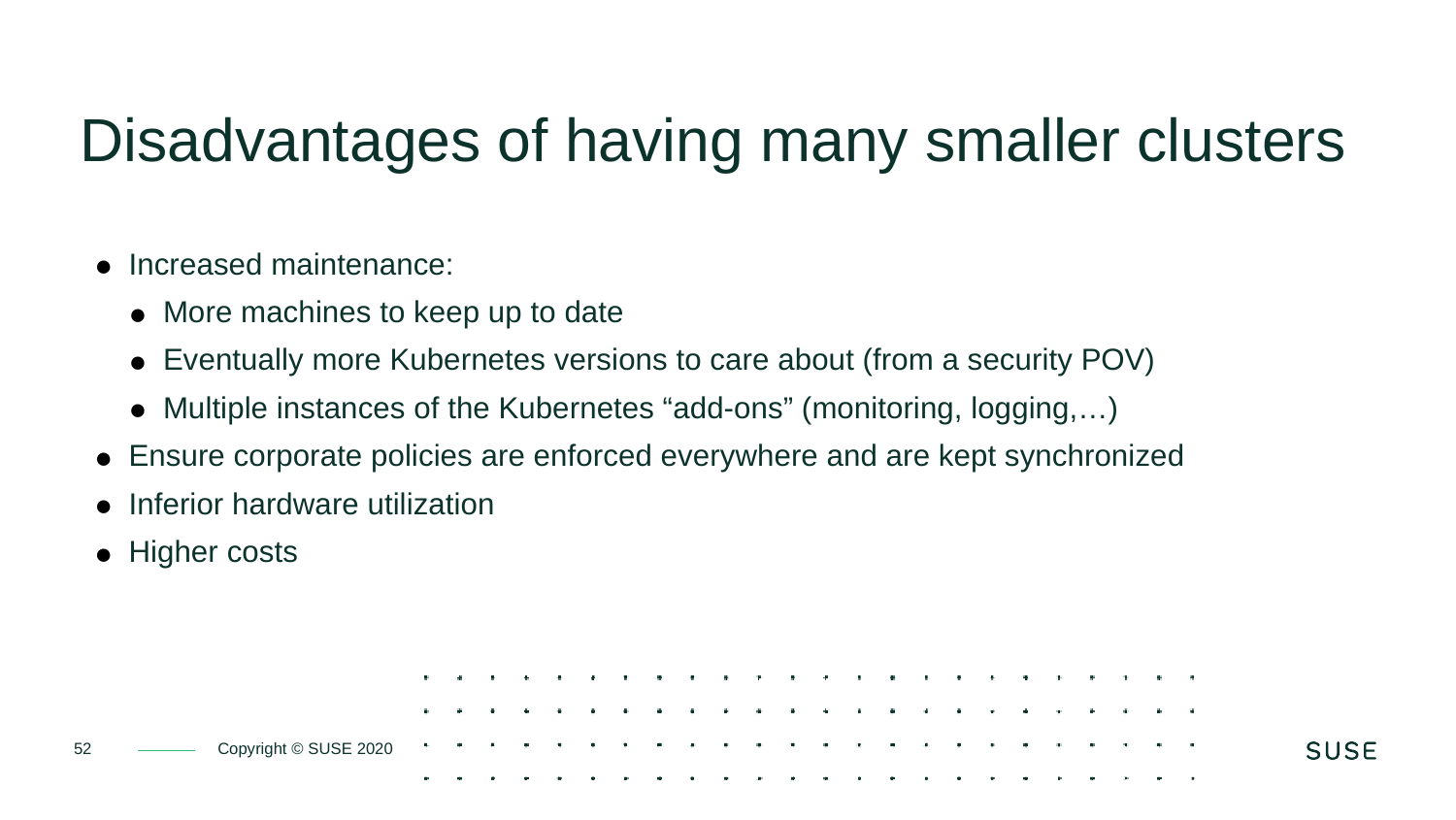

Disadvantages of having many smaller clusters
Increased maintenance:
More machines to keep up to date
Eventually more Kubernetes versions to care about (from a security POV)
Multiple instances of the Kubernetes “add-ons” (monitoring, logging,…)
Ensure corporate policies are enforced everywhere and are kept synchronized
Inferior hardware utilization
Higher costs